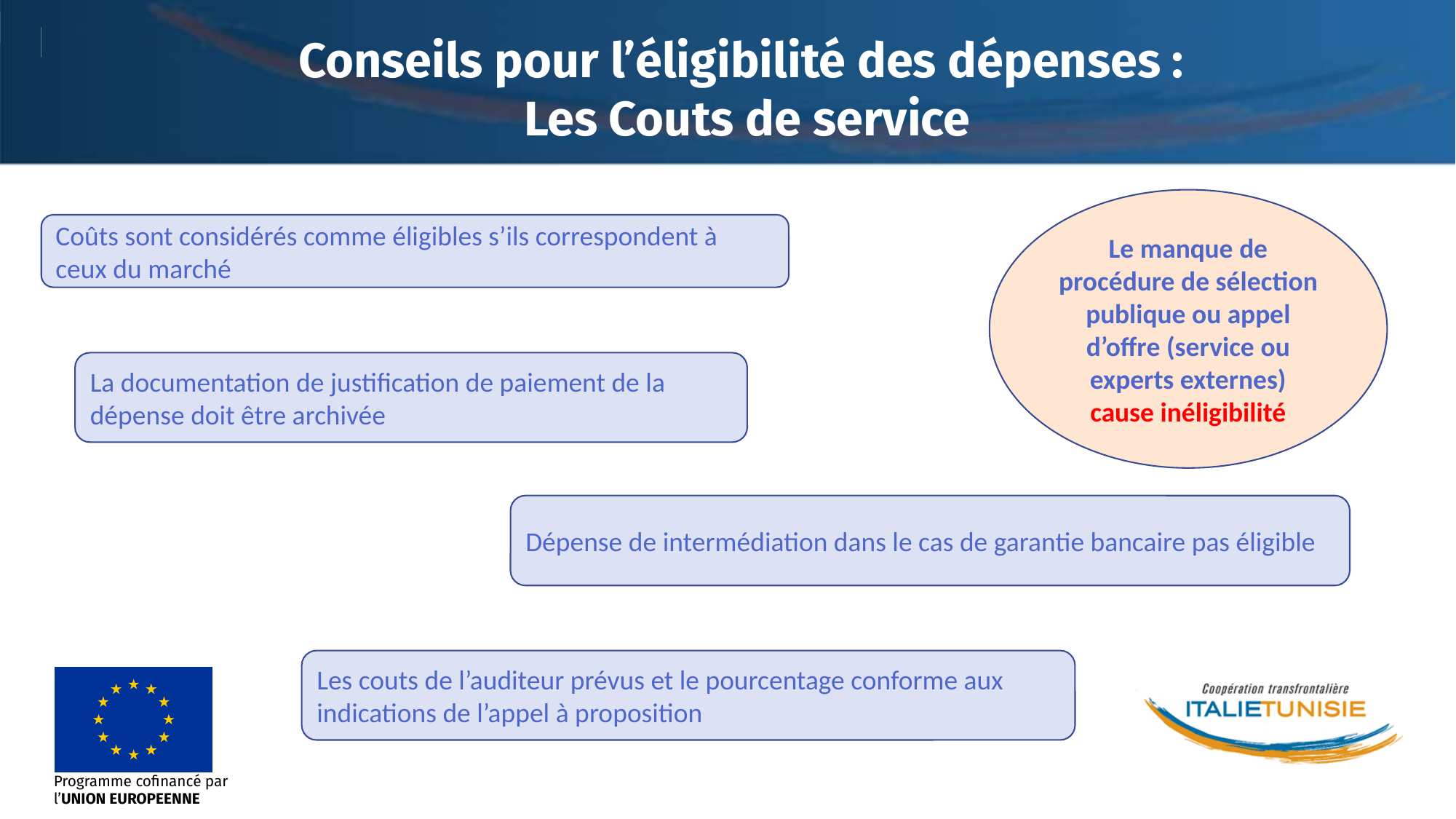

Conseils pour l’éligibilité des dépenses :
Les Couts de service
Le manque de procédure de sélection publique ou appel d’offre (service ou experts externes) cause inéligibilité
Coûts sont considérés comme éligibles s’ils correspondent à ceux du marché
La documentation de justification de paiement de la dépense doit être archivée

Dépense de intermédiation dans le cas de garantie bancaire pas éligible

Les couts de l’auditeur prévus et le pourcentage conforme aux indications de l’appel à proposition